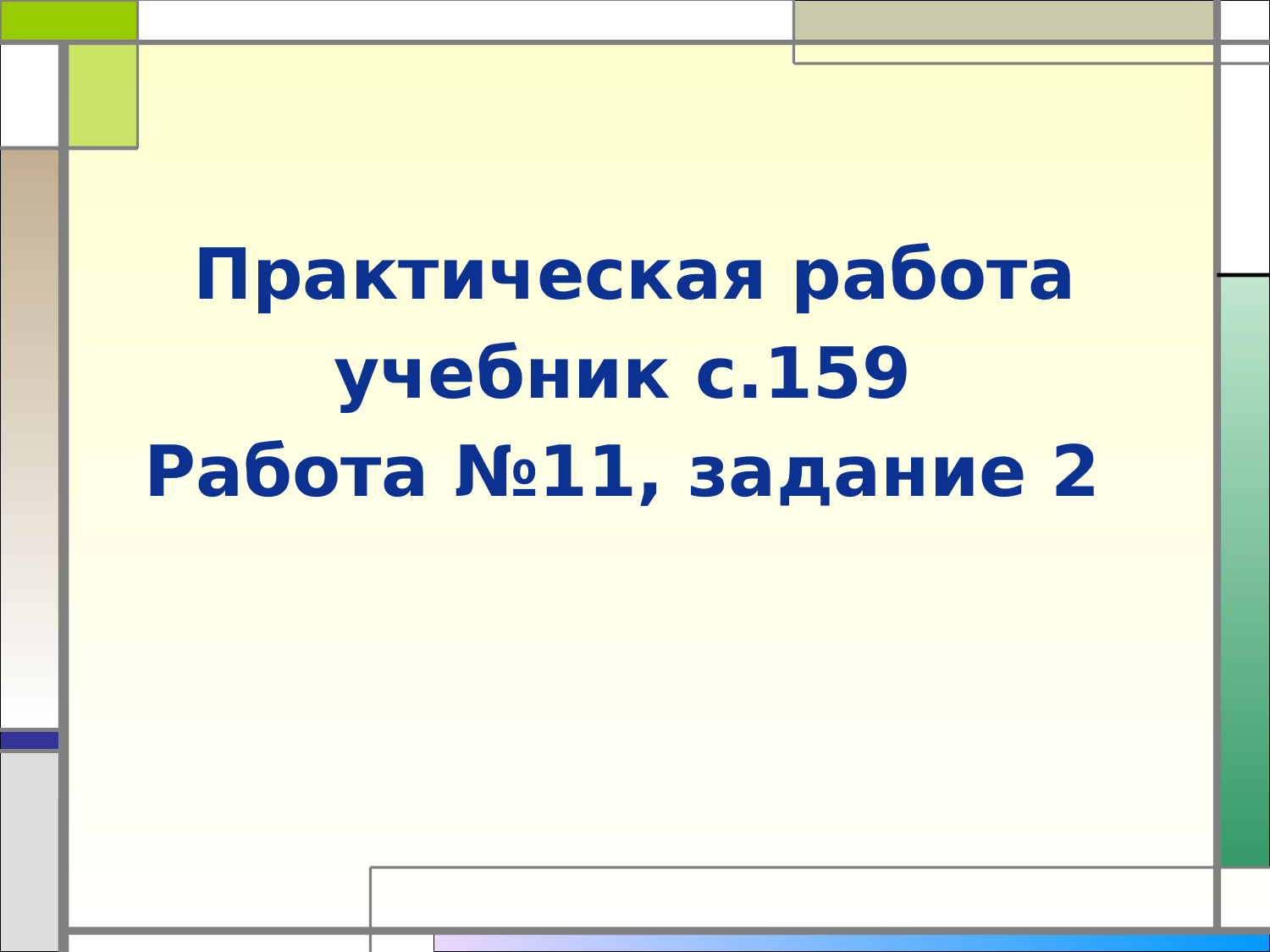

Практическая работа
учебник с.159
Работа №11, задание 2